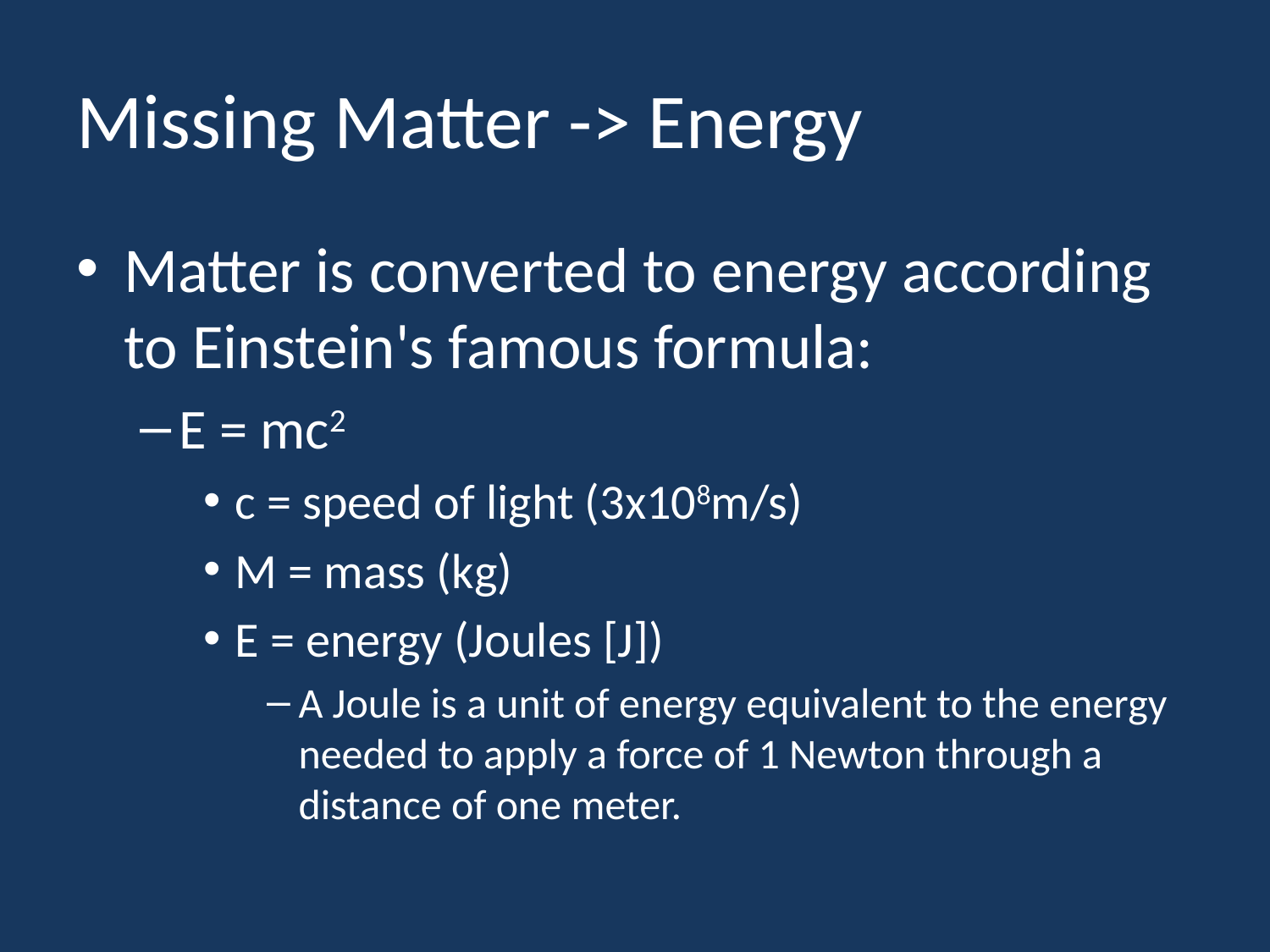

# Missing Matter -> Energy
Matter is converted to energy according to Einstein's famous formula:
E = mc2
c = speed of light (3x108m/s)
M = mass (kg)
E = energy (Joules [J])
A Joule is a unit of energy equivalent to the energy needed to apply a force of 1 Newton through a distance of one meter.